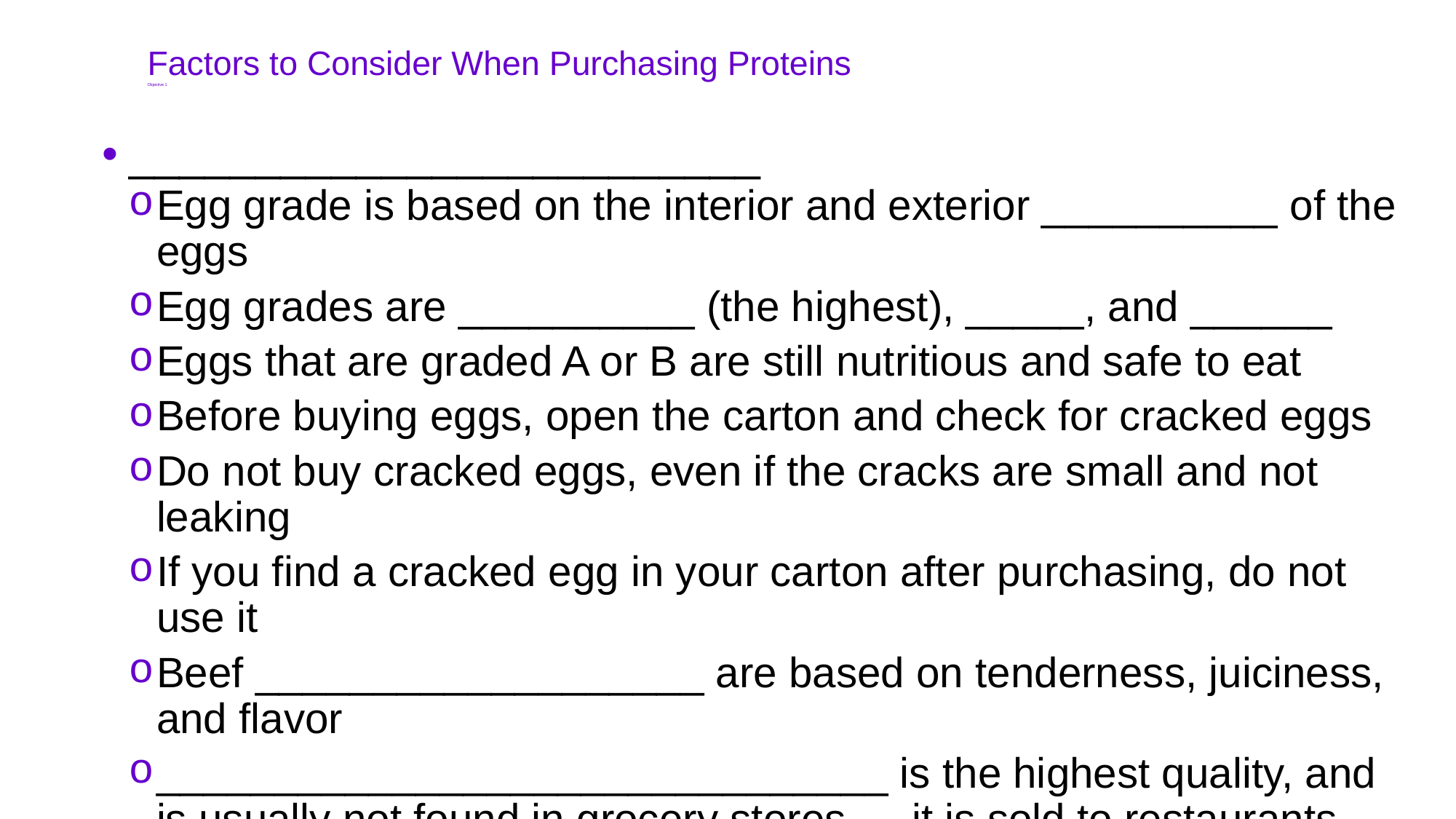

# Factors to Consider When Purchasing Proteins Objective 1
_________________________
Egg grade is based on the interior and exterior __________ of the eggs
Egg grades are __________ (the highest), _____, and ______
Eggs that are graded A or B are still nutritious and safe to eat
Before buying eggs, open the carton and check for cracked eggs
Do not buy cracked eggs, even if the cracks are small and not leaking
If you find a cracked egg in your carton after purchasing, do not use it
Beef ___________________ are based on tenderness, juiciness, and flavor
_______________________________ is the highest quality, and is usually not found in grocery stores — it is sold to restaurants and hotels
Choice beef is the highest grade you can usually buy in the store